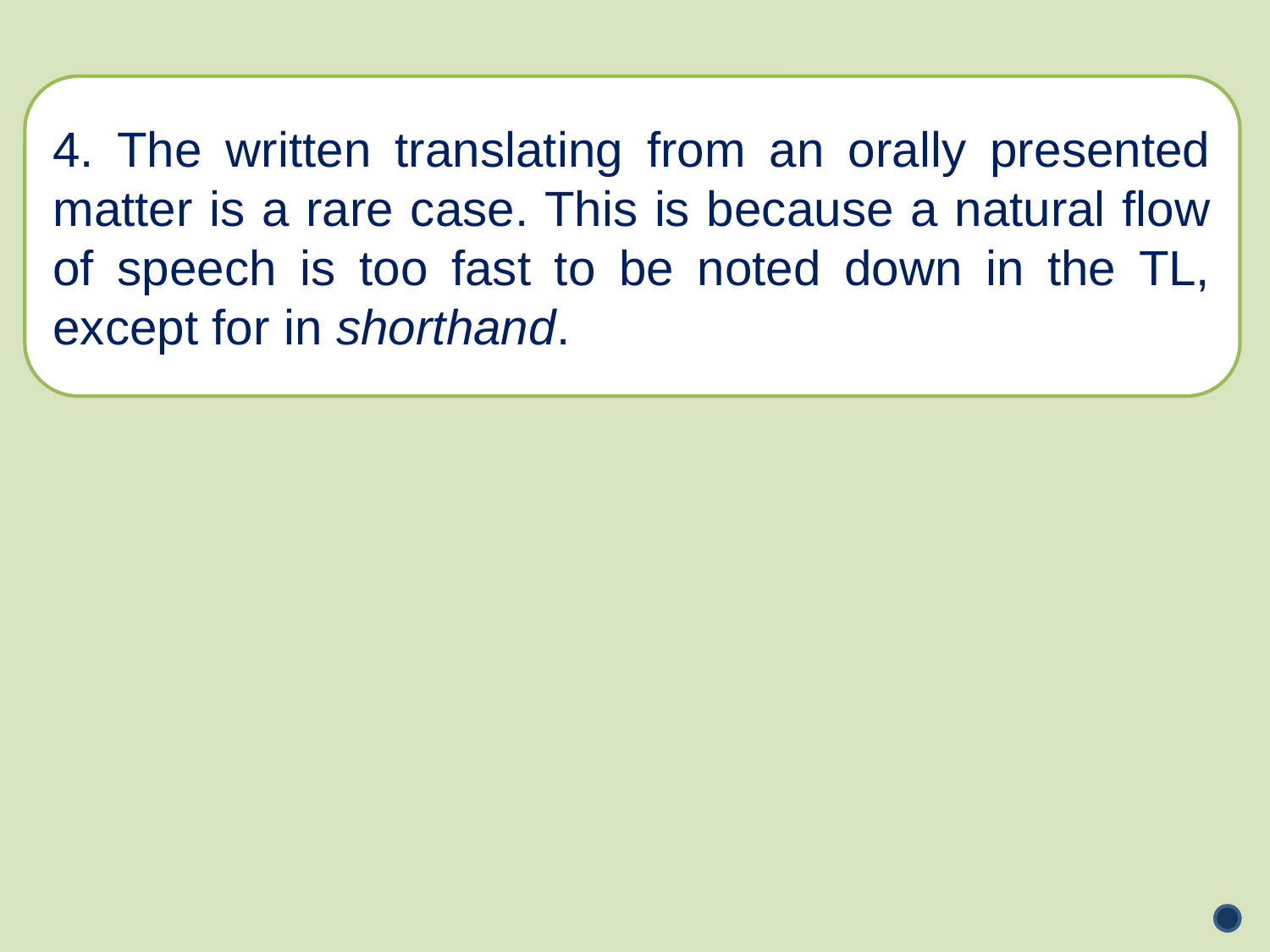

4. The written translating from an orally presented matter is a rare case. This is because a natural flow of speech is too fast to be noted down in the TL, except for in shorthand.